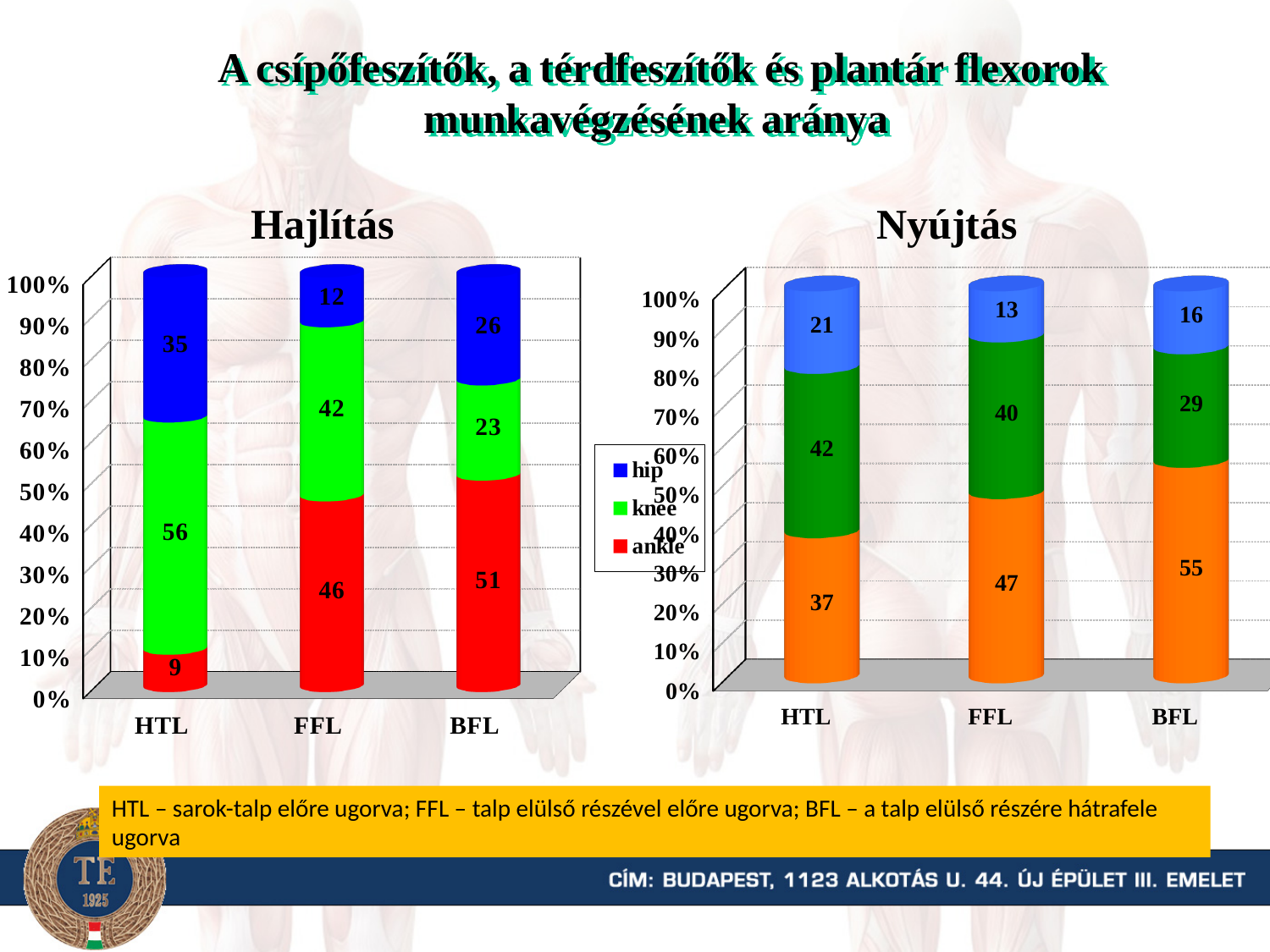

A csípőfeszítők, a térdfeszítők és plantár flexorok munkavégzésének aránya
Hajlítás
Nyújtás

[unsupported chart]

[unsupported chart]

HTL – sarok-talp előre ugorva; FFL – talp elülső részével előre ugorva; BFL – a talp elülső részére hátrafele ugorva